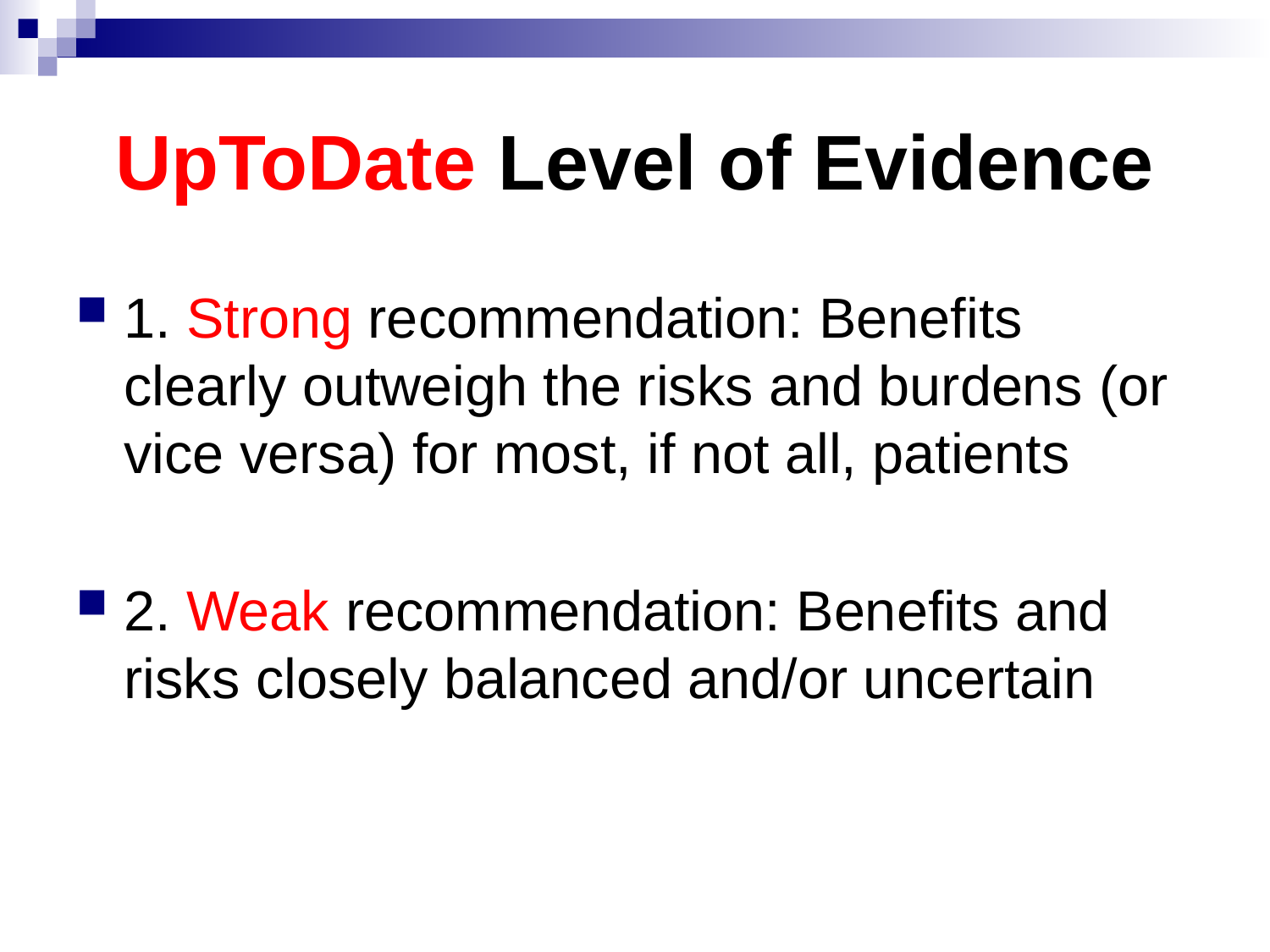

# UpToDate Level of Evidence
1. Strong recommendation: Benefits clearly outweigh the risks and burdens (or vice versa) for most, if not all, patients

2. Weak recommendation: Benefits and risks closely balanced and/or uncertain